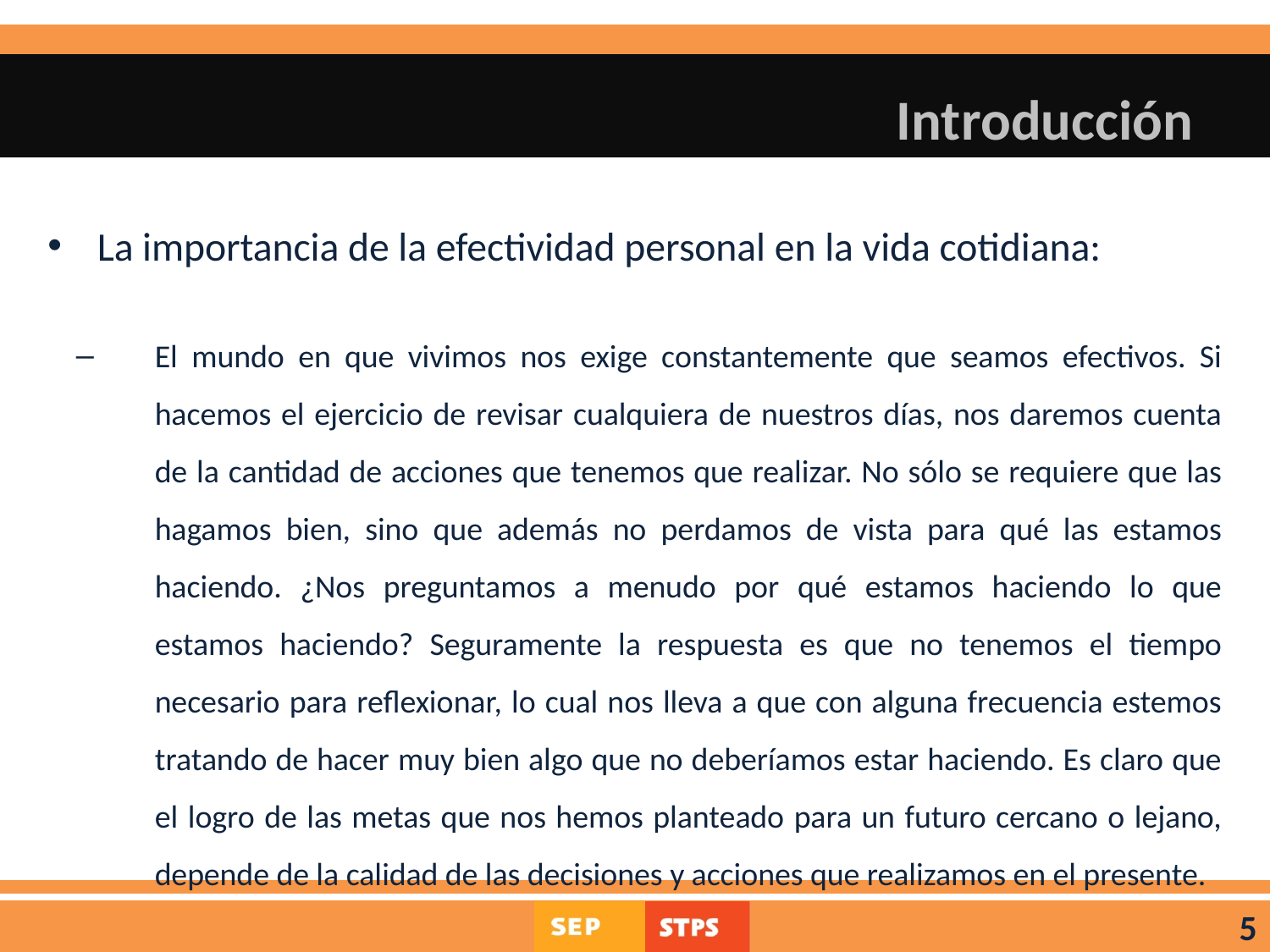

# Introducción
La importancia de la efectividad personal en la vida cotidiana:

El mundo en que vivimos nos exige constantemente que seamos efectivos. Si hacemos el ejercicio de revisar cualquiera de nuestros días, nos daremos cuenta de la cantidad de acciones que tenemos que realizar. No sólo se requiere que las hagamos bien, sino que además no perdamos de vista para qué las estamos haciendo. ¿Nos preguntamos a menudo por qué estamos haciendo lo que estamos haciendo? Seguramente la respuesta es que no tenemos el tiempo necesario para reflexionar, lo cual nos lleva a que con alguna frecuencia estemos tratando de hacer muy bien algo que no deberíamos estar haciendo. Es claro que el logro de las metas que nos hemos planteado para un futuro cercano o lejano, depende de la calidad de las decisiones y acciones que realizamos en el presente.
5